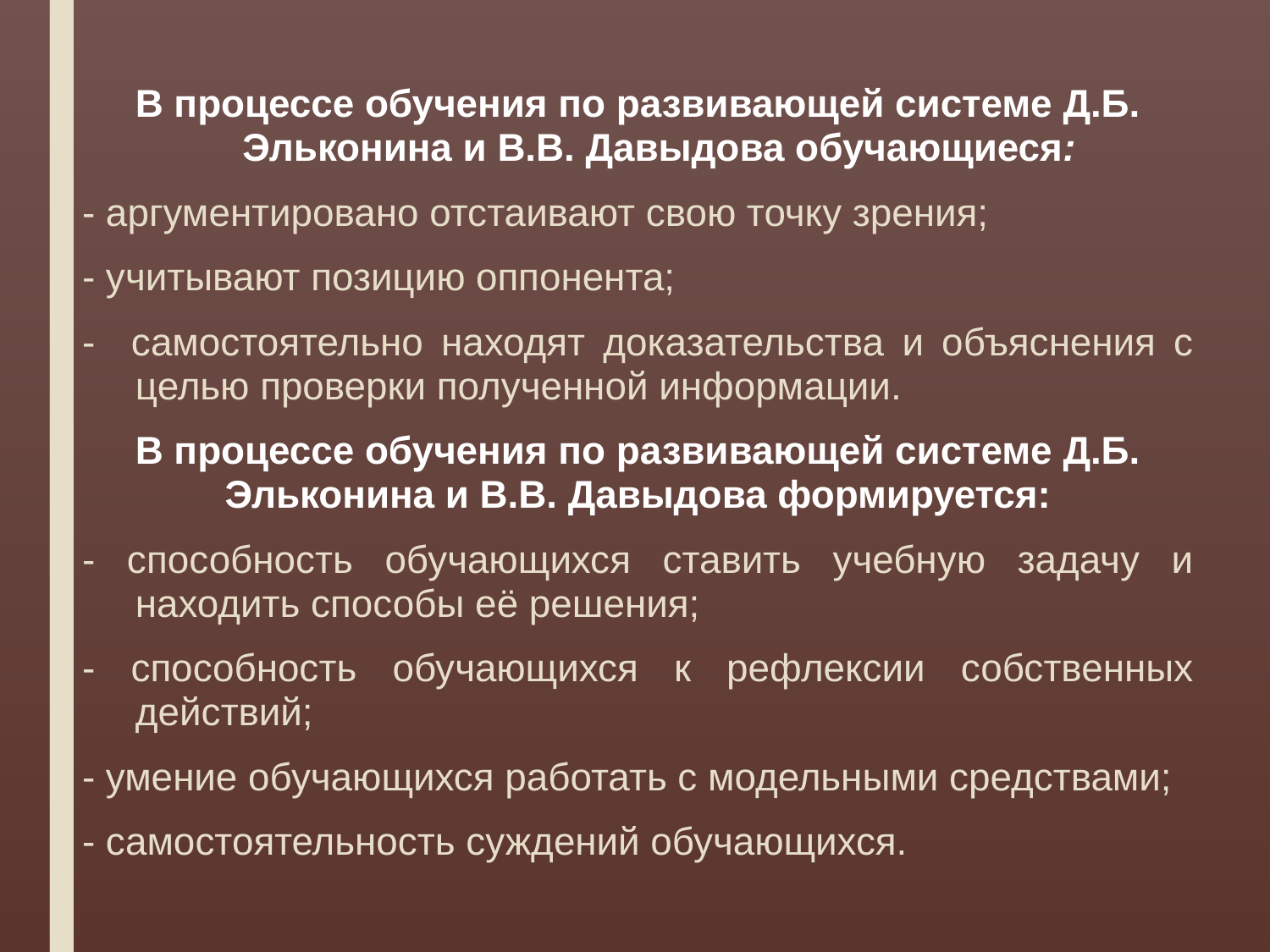

В процессе обучения по развивающей системе Д.Б. Эльконина и В.В. Давыдова обучающиеся:
- аргументировано отстаивают свою точку зрения;
- учитывают позицию оппонента;
-  самостоятельно находят доказательства и объяснения с целью проверки полученной информации.
В процессе обучения по развивающей системе Д.Б. Эльконина и В.В. Давыдова формируется:
- способность обучающихся ставить учебную задачу и находить способы её решения;
- способность обучающихся к рефлексии собственных действий;
- умение обучающихся работать с модельными средствами;
- самостоятельность суждений обучающихся.